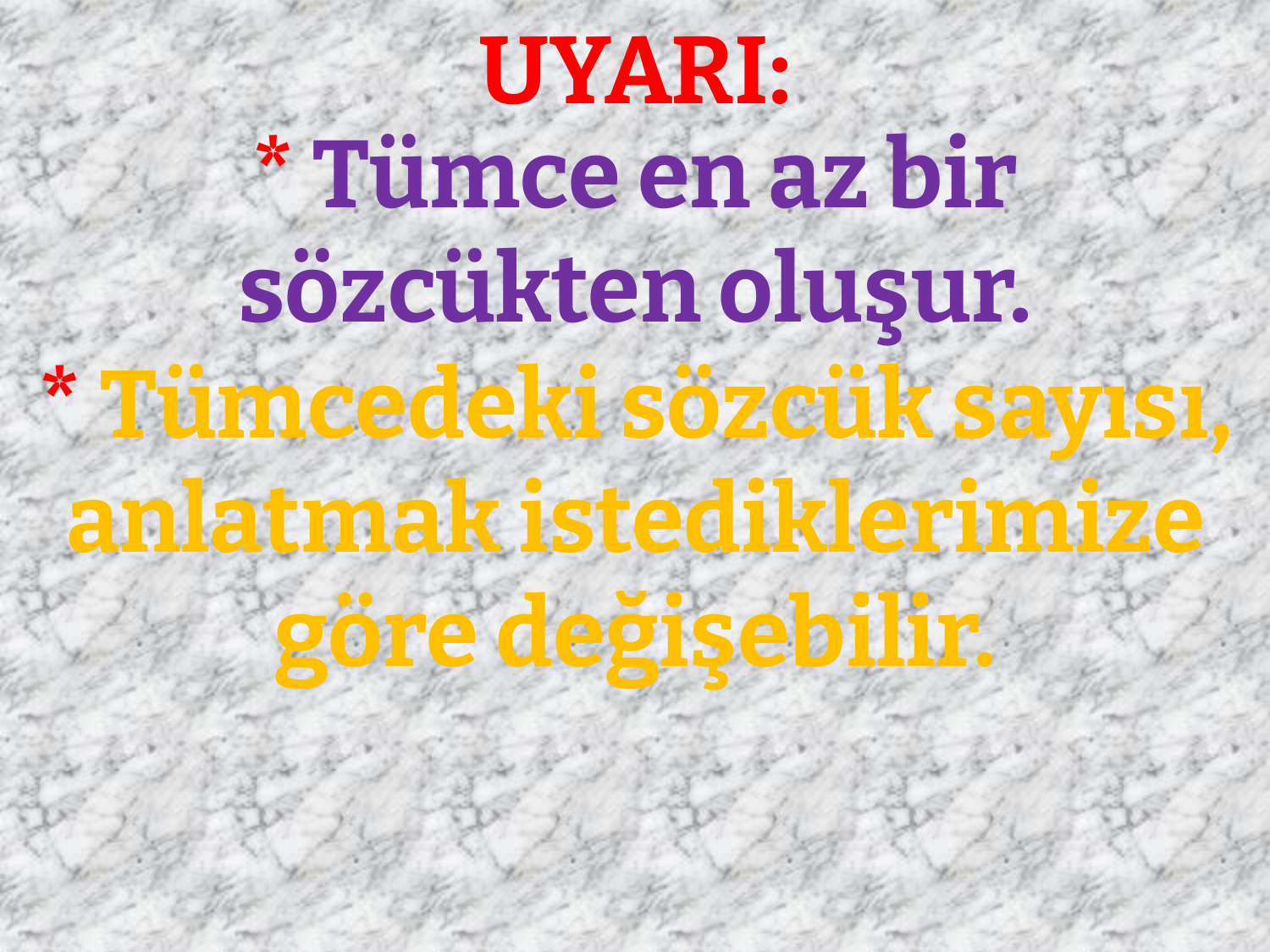

UYARI:
* Tümce en az bir sözcükten oluşur.
* Tümcedeki sözcük sayısı, anlatmak istediklerimize göre değişebilir.